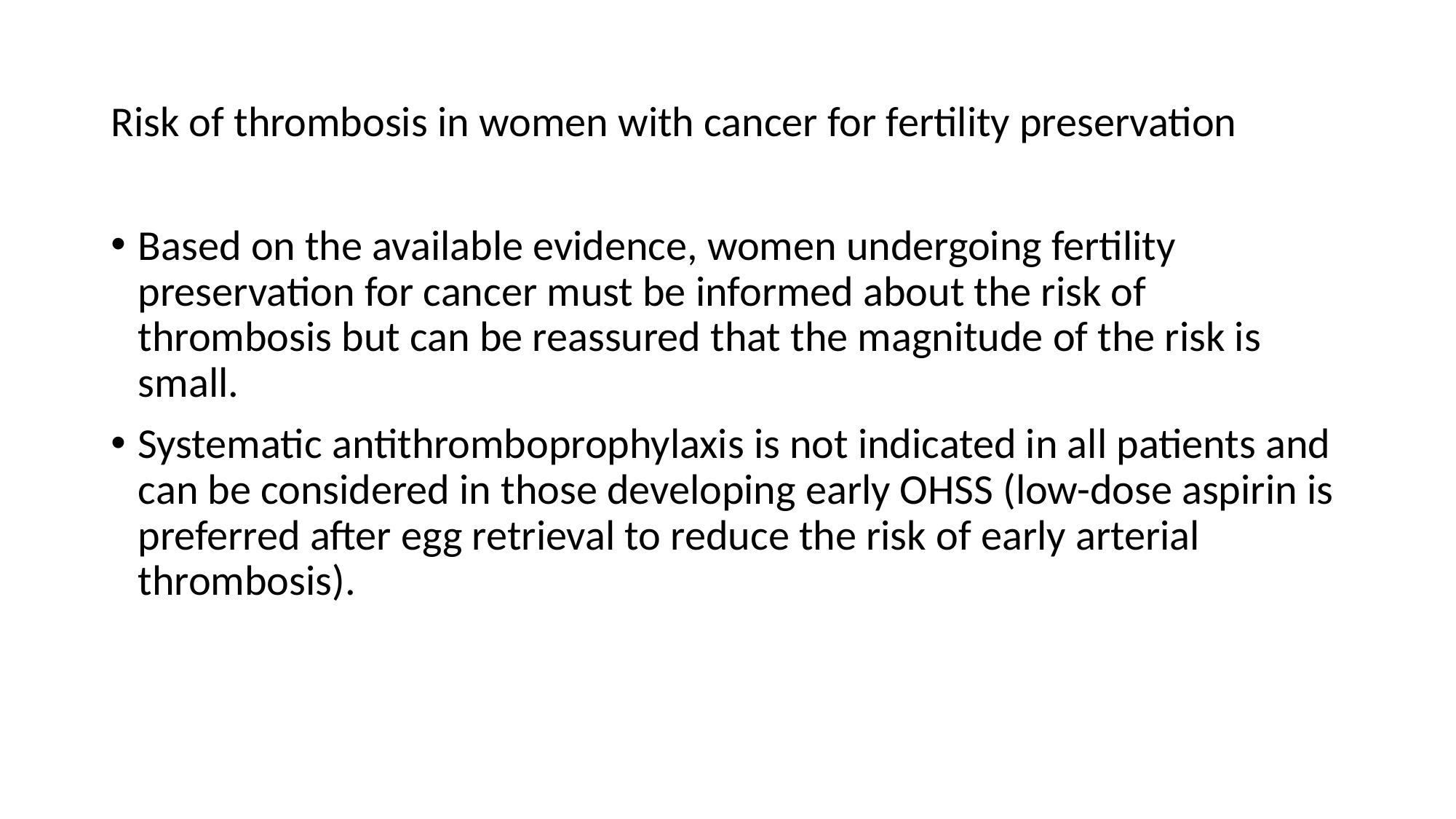

# Risk of thrombosis in women with cancer for fertility preservation
Based on the available evidence, women undergoing fertility preservation for cancer must be informed about the risk of thrombosis but can be reassured that the magnitude of the risk is small.
Systematic antithromboprophylaxis is not indicated in all patients and can be considered in those developing early OHSS (low-dose aspirin is preferred after egg retrieval to reduce the risk of early arterial thrombosis).